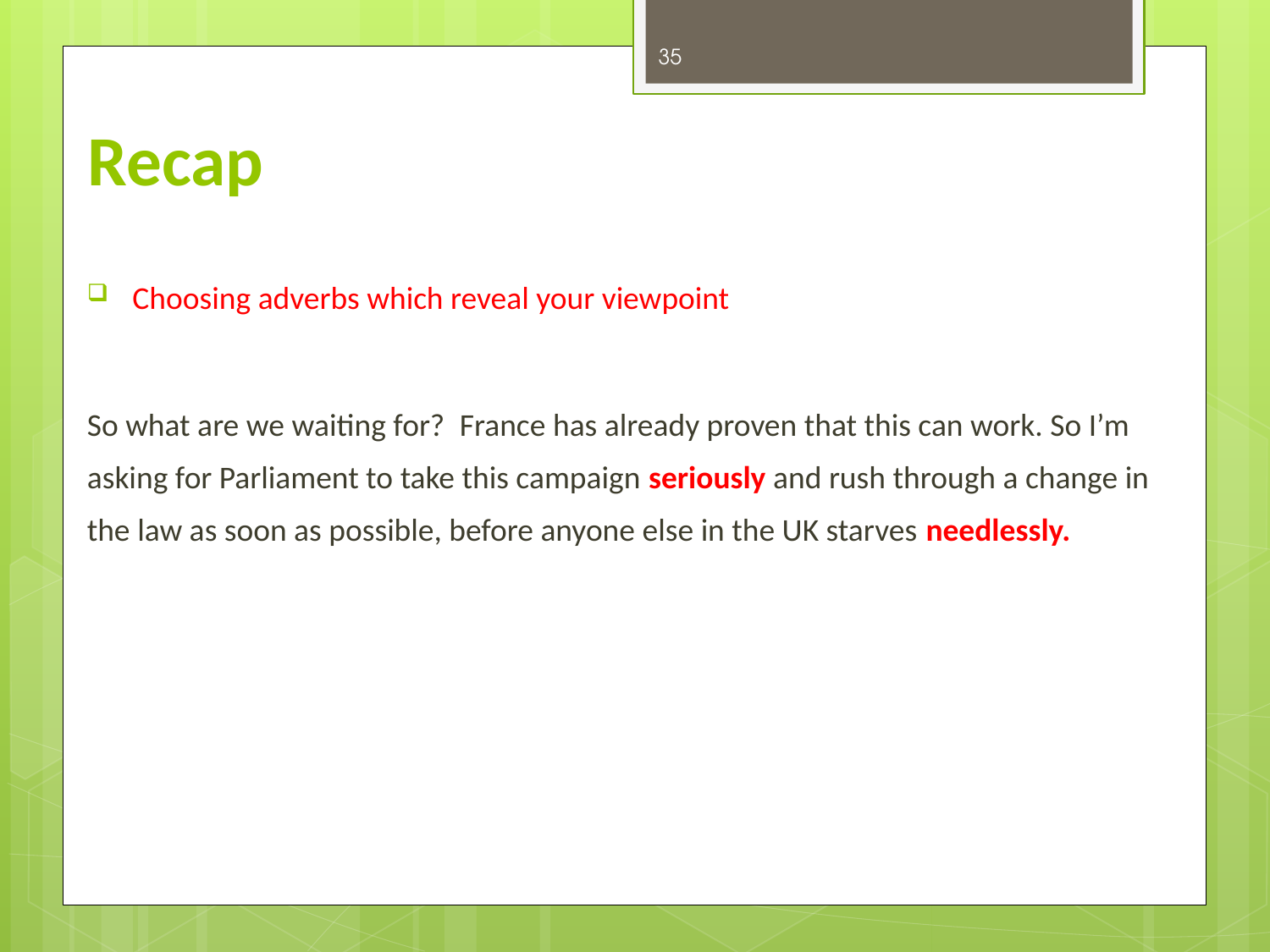

35
# Recap
 Choosing adverbs which reveal your viewpoint

So what are we waiting for?  France has already proven that this can work. So I’m asking for Parliament to take this campaign seriously and rush through a change in the law as soon as possible, before anyone else in the UK starves needlessly.